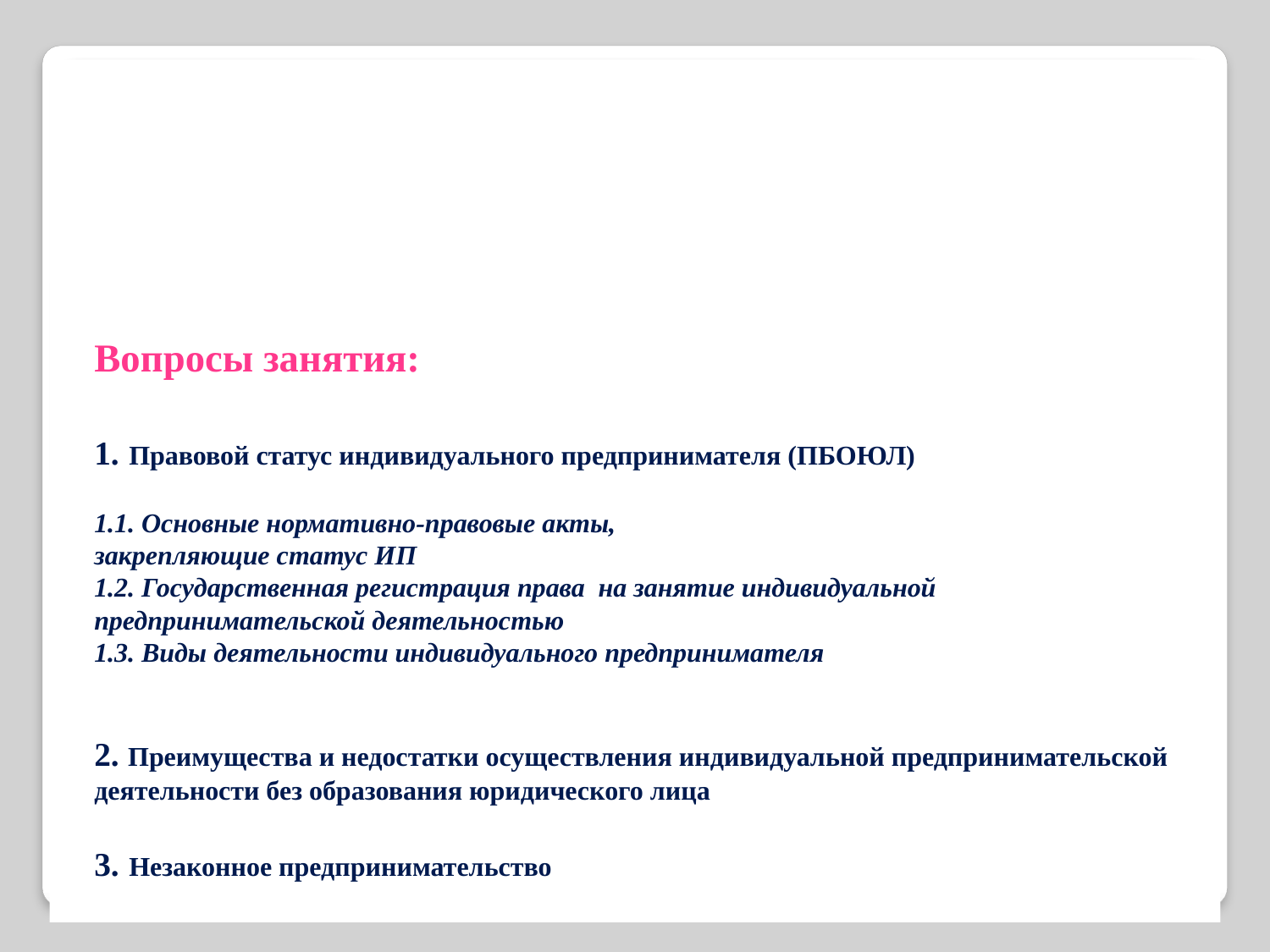

# Вопросы занятия: 1. Правовой статус индивидуального предпринимателя (ПБОЮЛ) 1.1. Основные нормативно-правовые акты, закрепляющие статус ИП 1.2. Государственная регистрация права  на занятие индивидуальной предпринимательской деятельностью 1.3. Виды деятельности индивидуального предпринимателя 2. Преимущества и недостатки осуществления индивидуальной предпринимательской деятельности без образования юридического лица 3. Незаконное предпринимательство